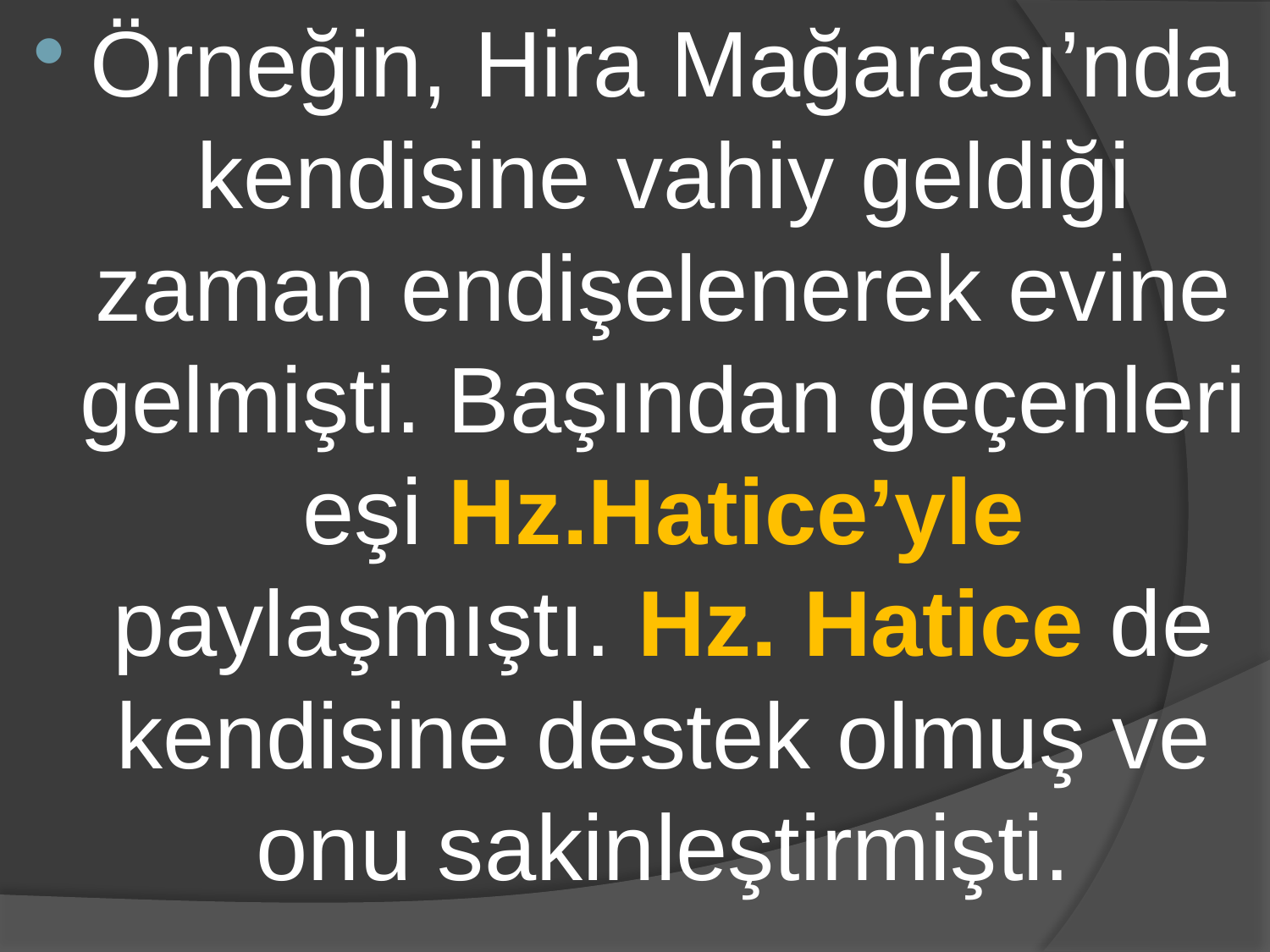

Örneğin, Hira Mağarası’nda kendisine vahiy geldiği zaman endişelenerek evine gelmişti. Başından geçenleri eşi Hz.Hatice’yle paylaşmıştı. Hz. Hatice de kendisine destek olmuş ve onu sakinleştirmişti.